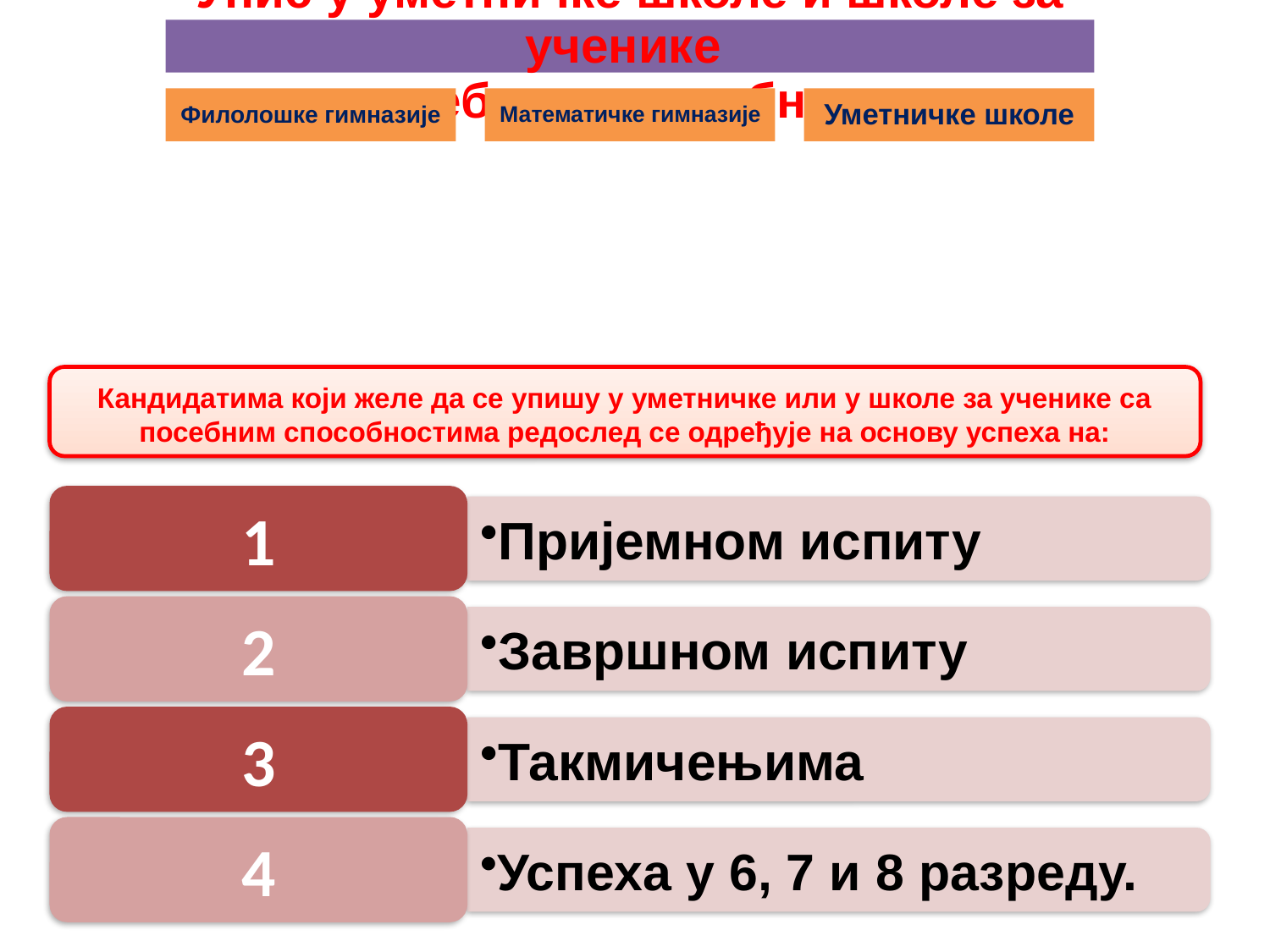

Математичке гимназије
Уметничке школе

Кандидатима који желе да се упишу у уметничке или у школе за ученике са посебним способностима редослед се одређује на основу успеха на:

1
Пријемном испиту
2
Завршном испиту
3
Такмичењима
4
Успеха у 6, 7 и 8 разреду.